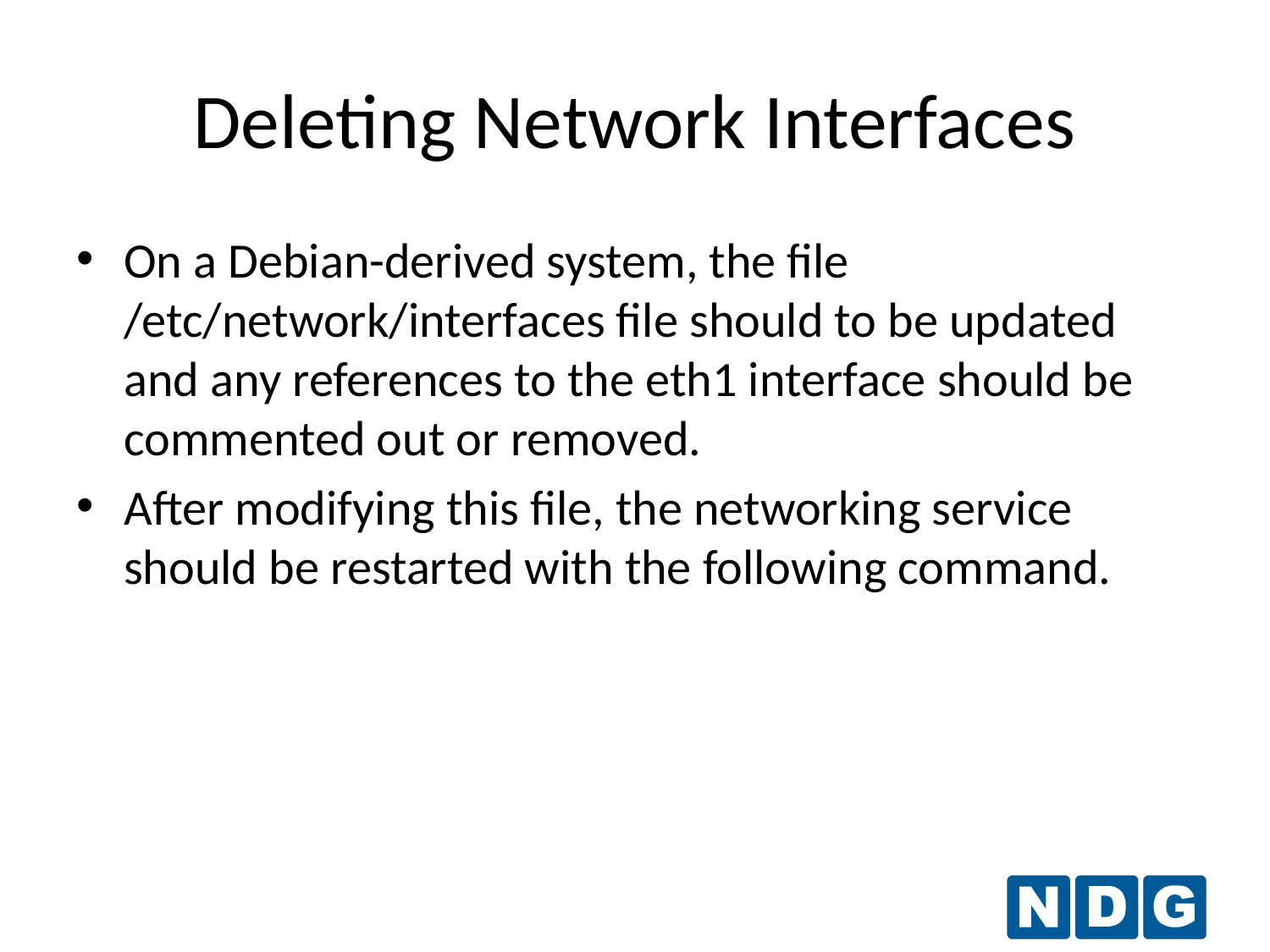

# Deleting Network Interfaces
On a Debian-derived system, the file /etc/network/interfaces file should to be updated and any references to the eth1 interface should be commented out or removed.
After modifying this file, the networking service should be restarted with the following command.